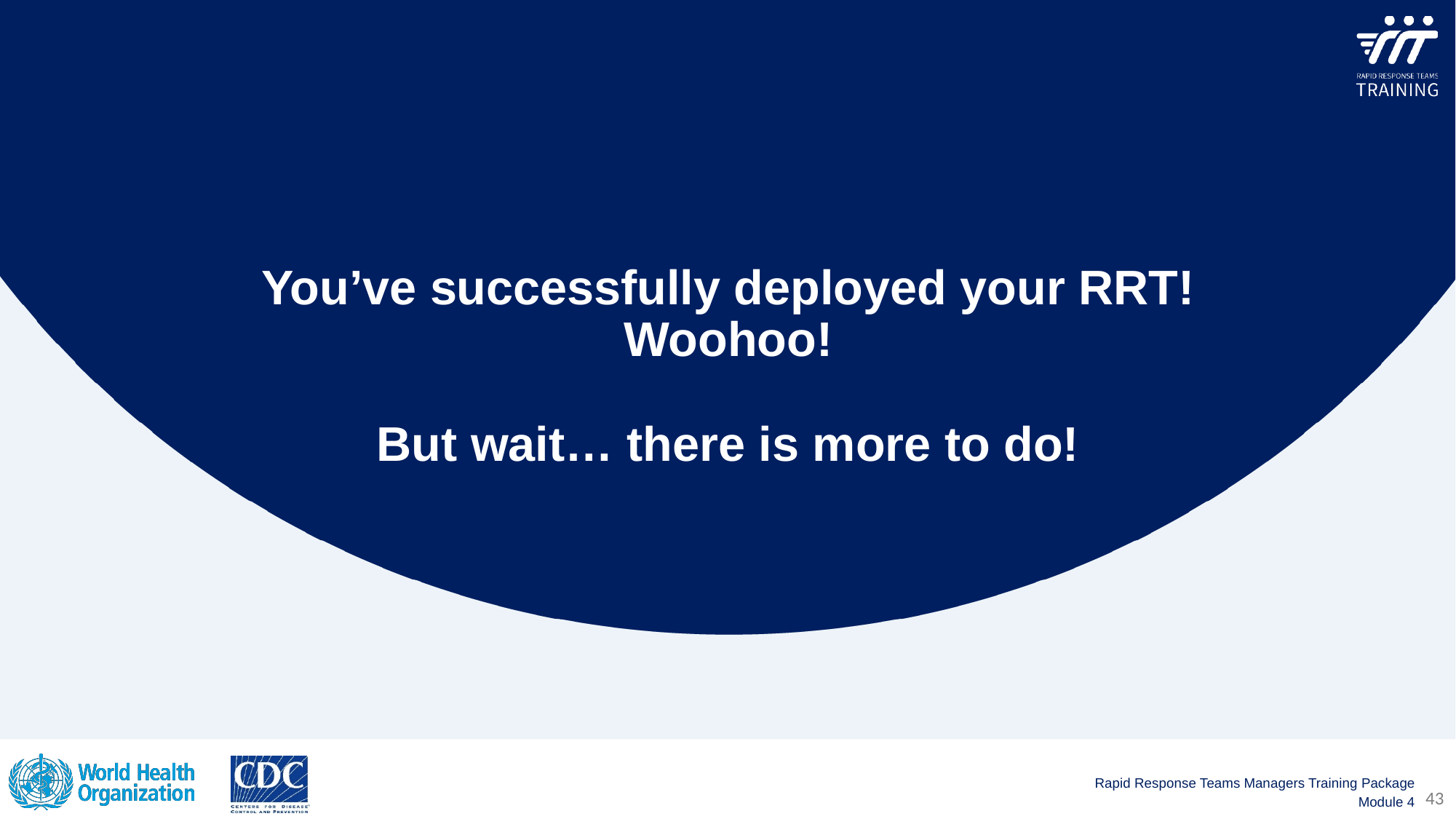

You’ve successfully deployed your RRT!
Woohoo!

But wait… there is more to do!
43